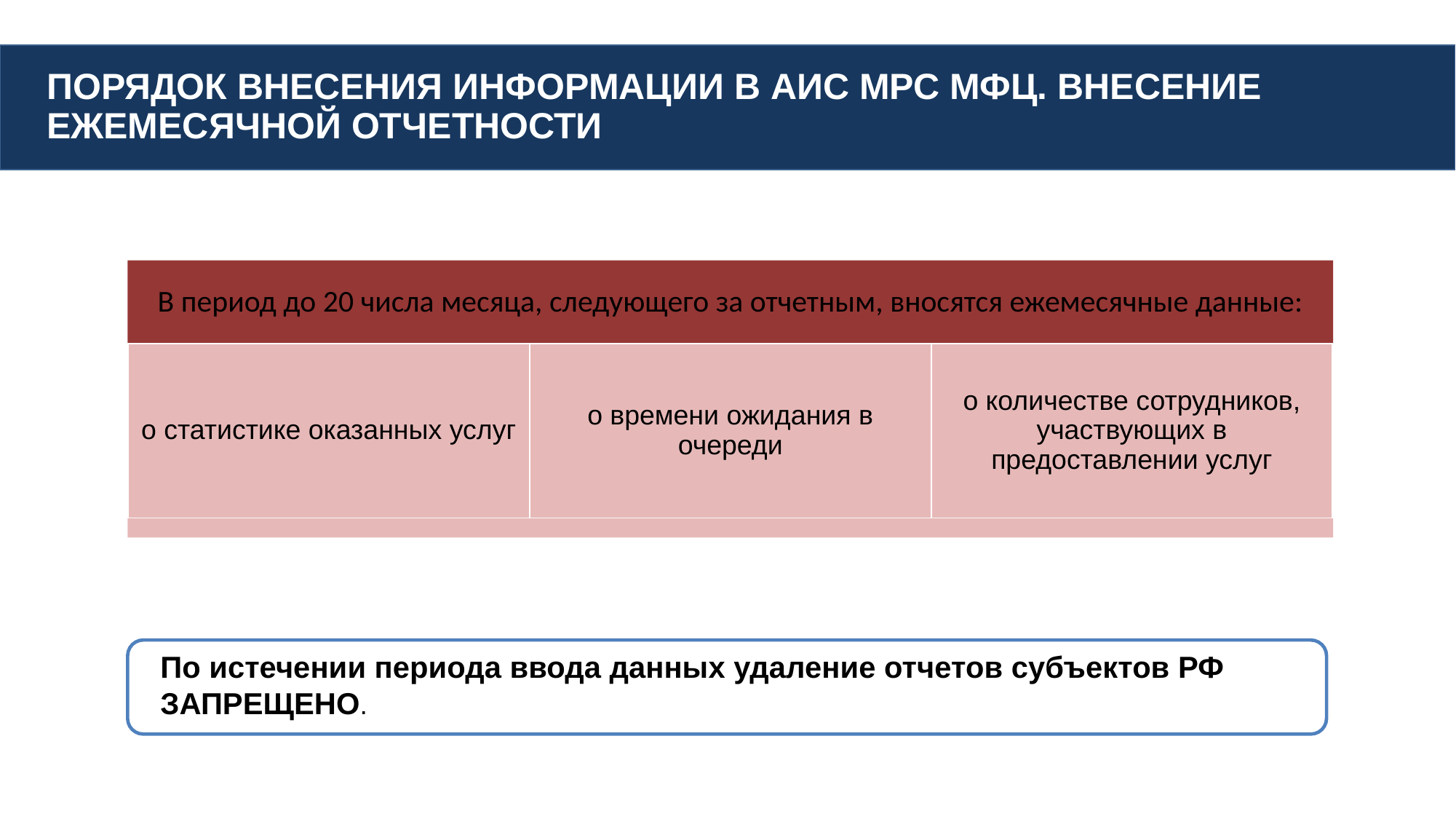

Порядок внесения информации в АИС МРС МФЦ. Внесение ежемесячной отчетности
В период до 20 числа месяца, следующего за отчетным, вносятся ежемесячные данные:
о статистике оказанных услуг
о времени ожидания в очереди
о количестве сотрудников, участвующих в предоставлении услуг

По истечении периода ввода данных удаление отчетов субъектов РФ  ЗАПРЕЩЕНО.